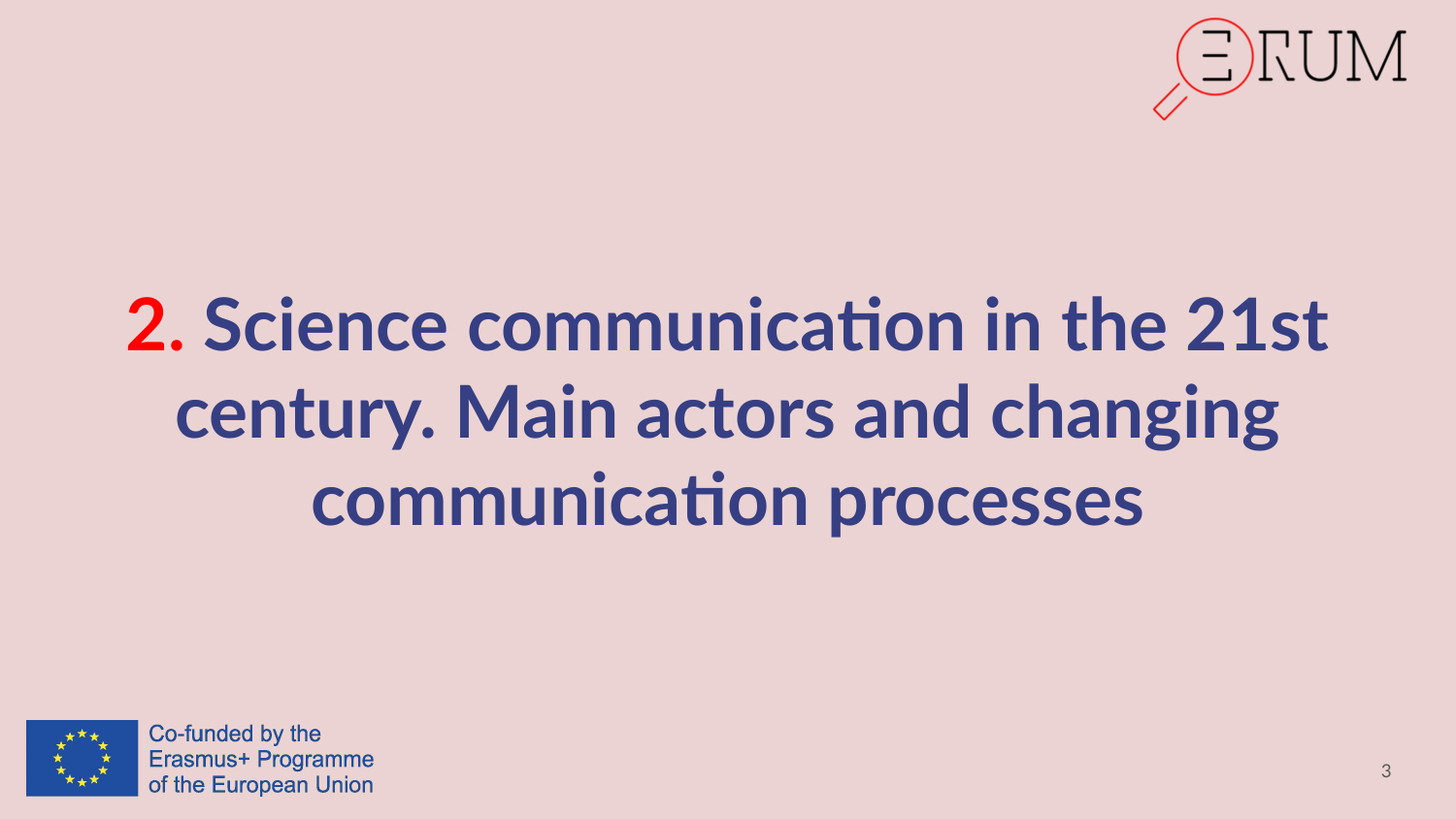

# 2. Science communication in the 21st century. Main actors and changing communication processes
3